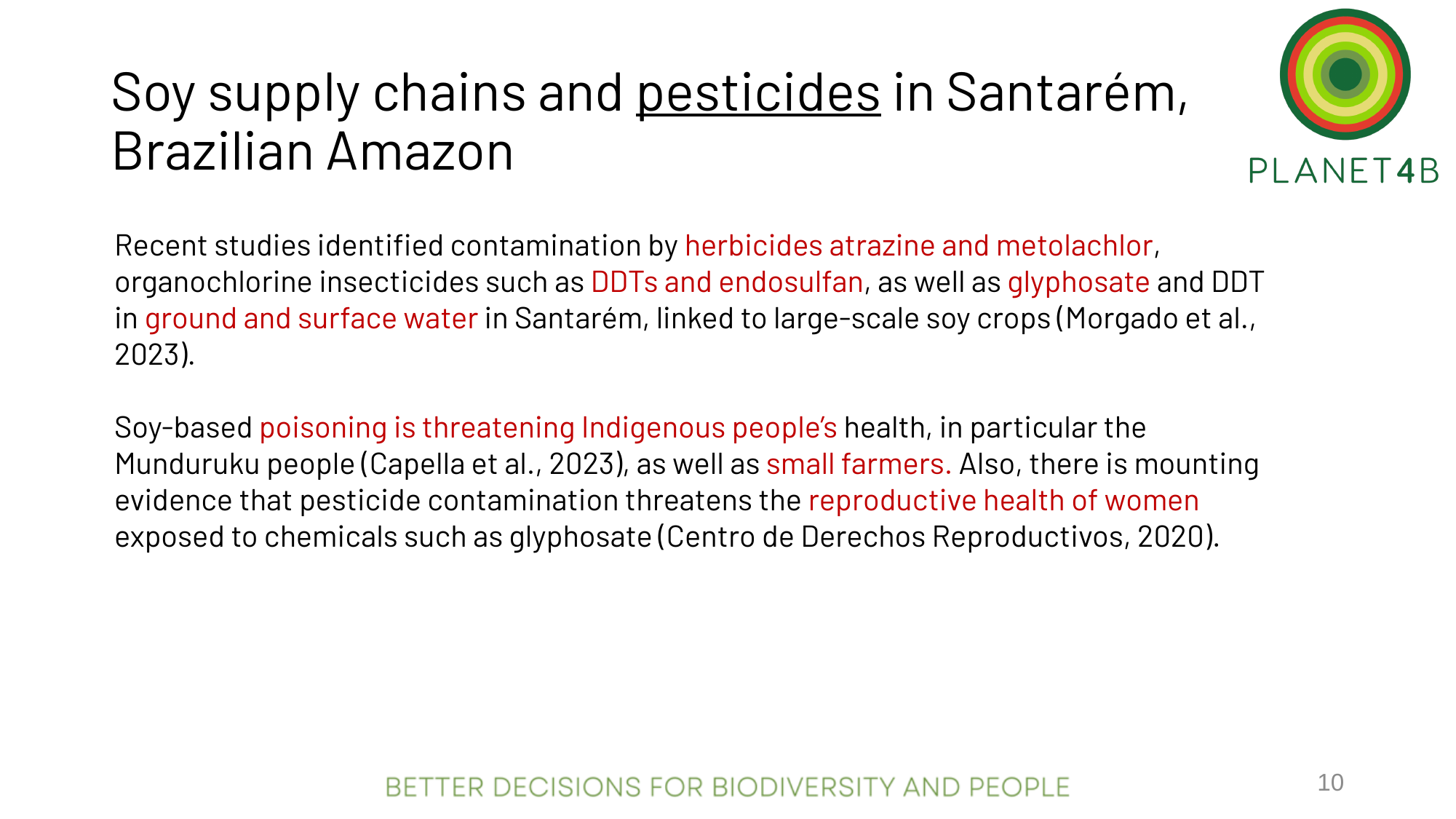

# Soy supply chains and pesticides in Santarém, Brazilian Amazon
Recent studies identified contamination by herbicides atrazine and metolachlor, organochlorine insecticides such as DDTs and endosulfan, as well as glyphosate and DDT in ground and surface water in Santarém, linked to large-scale soy crops (Morgado et al., 2023).

Soy-based poisoning is threatening Indigenous people’s health, in particular the Munduruku people (Capella et al., 2023), as well as small farmers. Also, there is mounting evidence that pesticide contamination threatens the reproductive health of women exposed to chemicals such as glyphosate (Centro de Derechos Reproductivos, 2020).
10